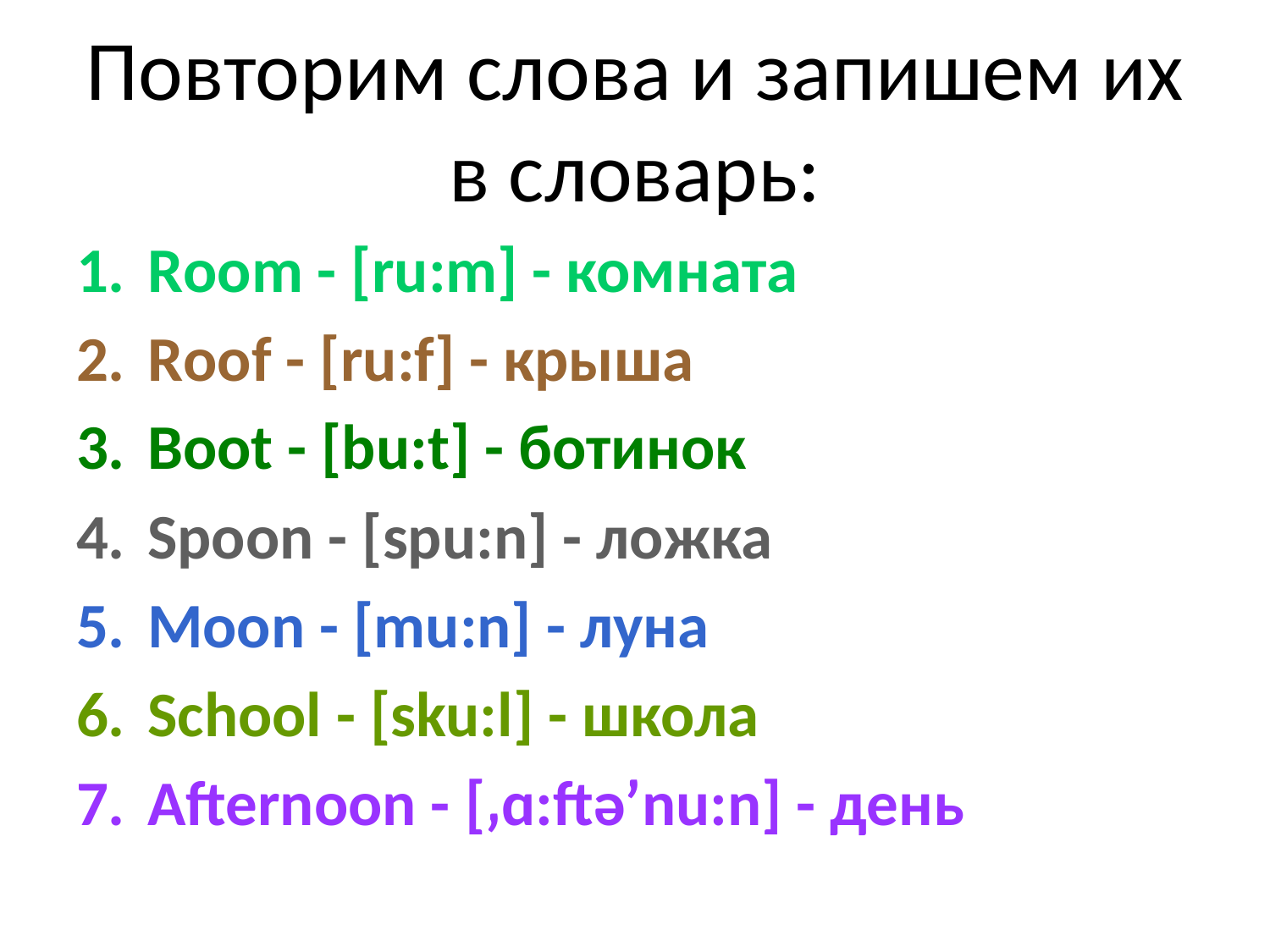

# Повторим слова и запишем их в словарь:
Room - [ru:m] - комната
Roof - [ru:f] - крыша
Boot - [bu:t] - ботинок
Spoon - [spu:n] - ложка
Moon - [mu:n] - луна
School - [sku:l] - школа
Afternoon - [͵ɑ:ftəʹnu:n] - день